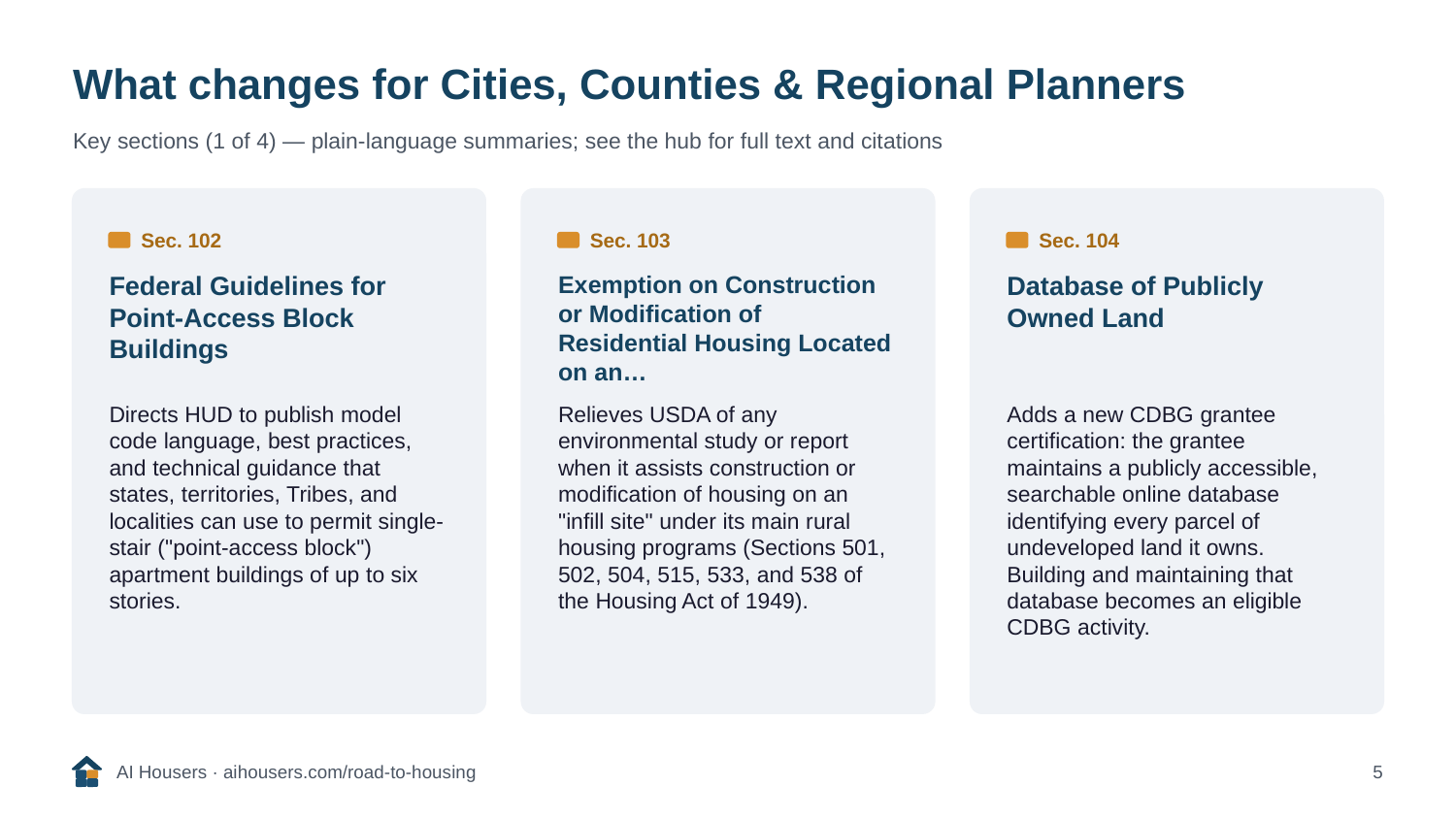

What changes for Cities, Counties & Regional Planners
Key sections (1 of 4) — plain-language summaries; see the hub for full text and citations

Sec. 102
Sec. 103
Sec. 104

Federal Guidelines for Point-Access Block Buildings
Exemption on Construction or Modification of Residential Housing Located on an…
Database of Publicly Owned Land
Directs HUD to publish model code language, best practices, and technical guidance that states, territories, Tribes, and localities can use to permit single-stair ("point-access block") apartment buildings of up to six stories.
Relieves USDA of any environmental study or report when it assists construction or modification of housing on an "infill site" under its main rural housing programs (Sections 501, 502, 504, 515, 533, and 538 of the Housing Act of 1949).
Adds a new CDBG grantee certification: the grantee maintains a publicly accessible, searchable online database identifying every parcel of undeveloped land it owns. Building and maintaining that database becomes an eligible CDBG activity.
AI Housers · aihousers.com/road-to-housing
5